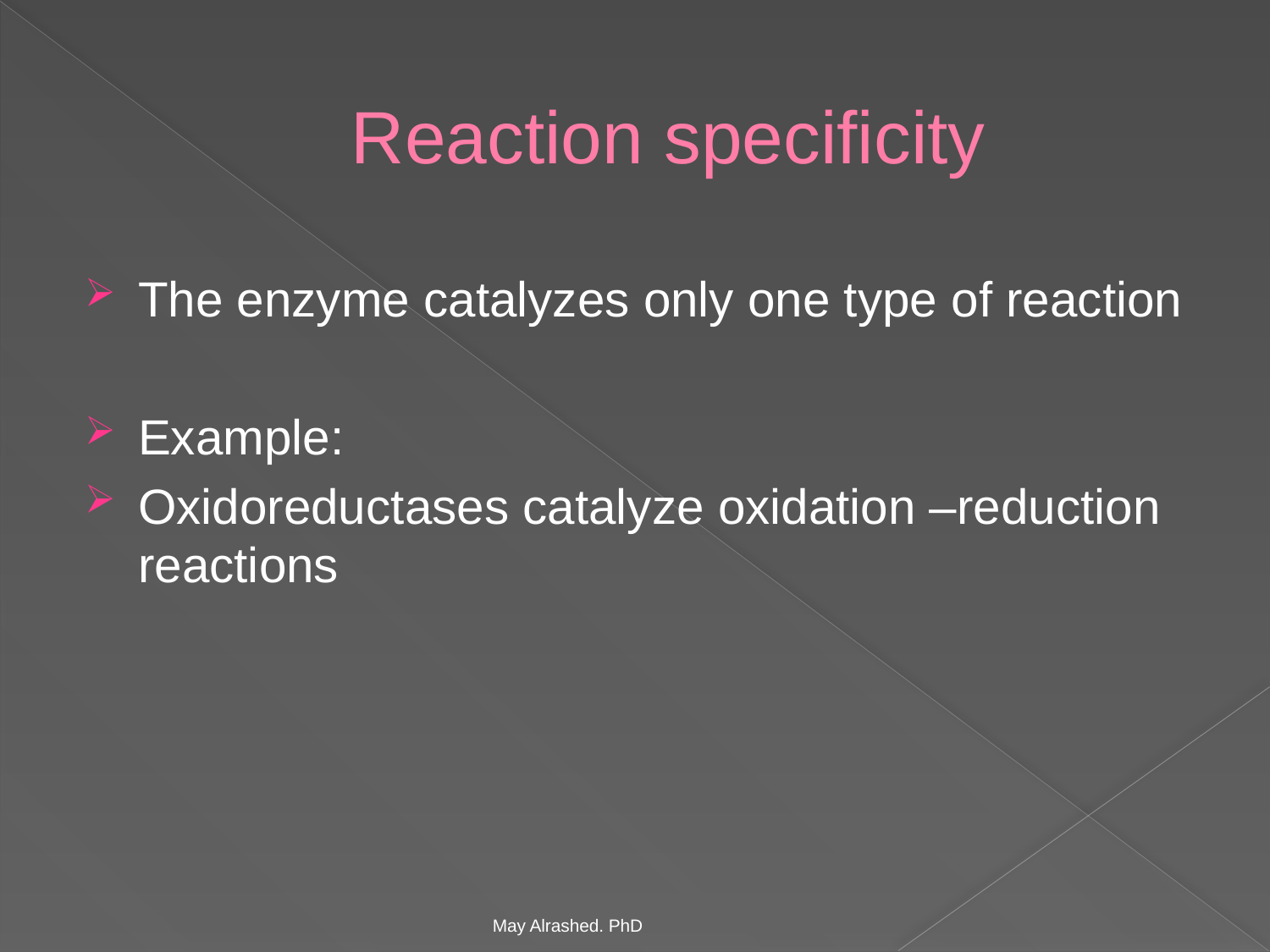

# Reaction specificity
The enzyme catalyzes only one type of reaction

Example:
Oxidoreductases catalyze oxidation –reduction reactions

May Alrashed. PhD